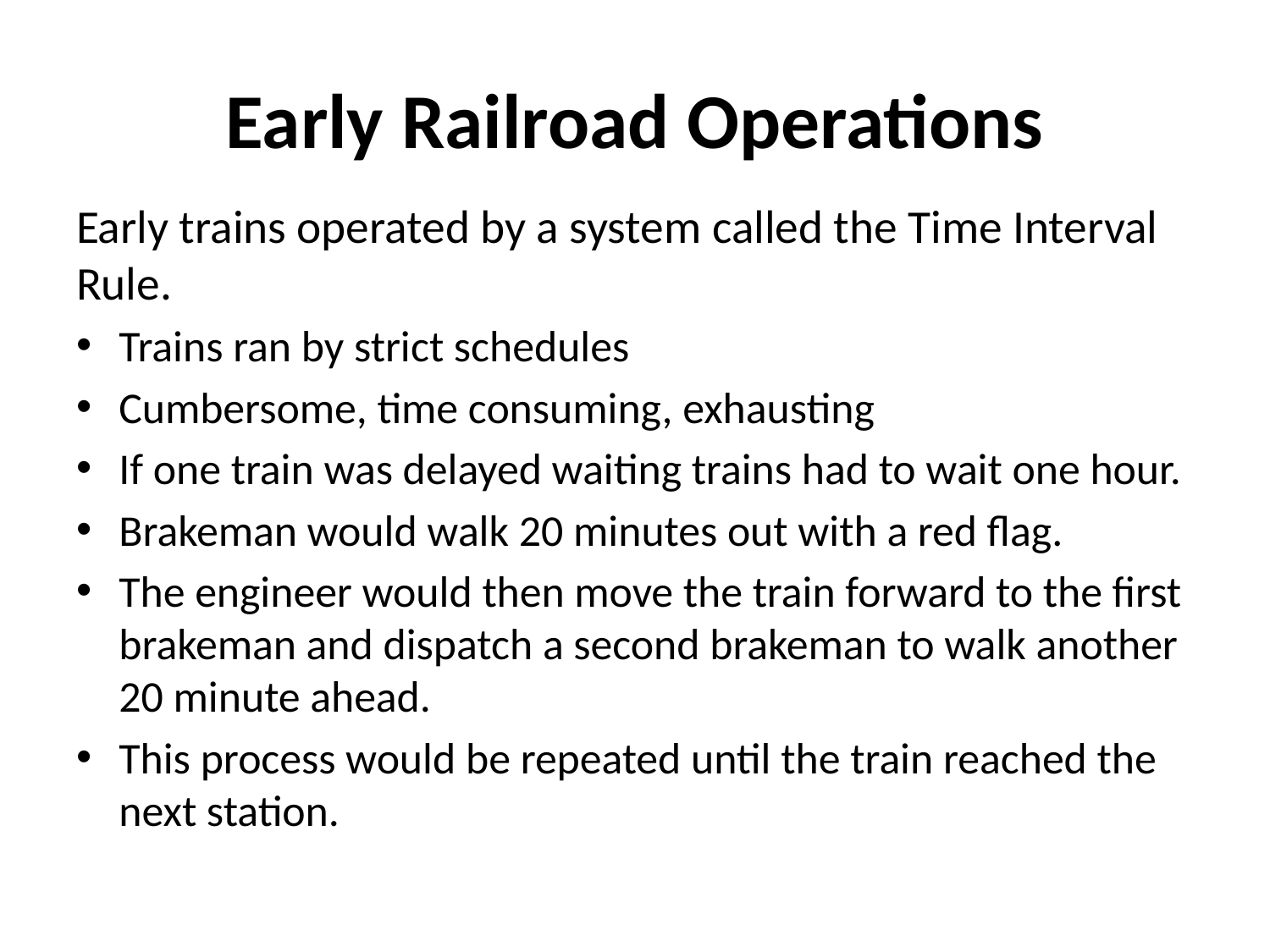

# Early Railroad Operations
Early trains operated by a system called the Time Interval Rule.
Trains ran by strict schedules
Cumbersome, time consuming, exhausting
If one train was delayed waiting trains had to wait one hour.
Brakeman would walk 20 minutes out with a red flag.
The engineer would then move the train forward to the first brakeman and dispatch a second brakeman to walk another 20 minute ahead.
This process would be repeated until the train reached the next station.